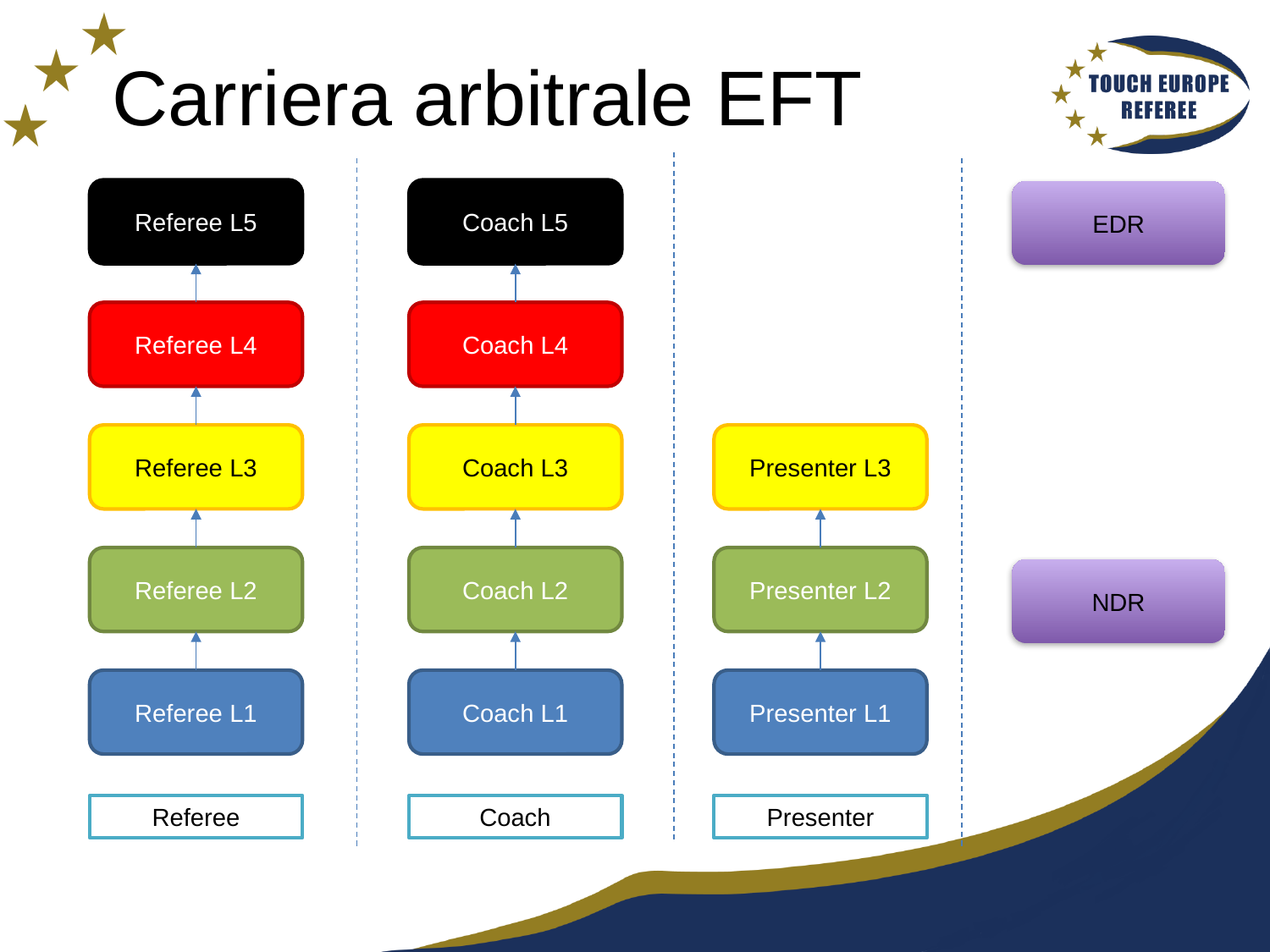

# Carriera arbitrale EFT
Coach L5
Referee L5
EDR
Coach L4
Referee L4
Coach L3
Presenter L3
Referee L3
Coach L2
Presenter L2
Referee L2
NDR
Referee L1
Coach L1
Presenter L1
Referee
Coach
Presenter